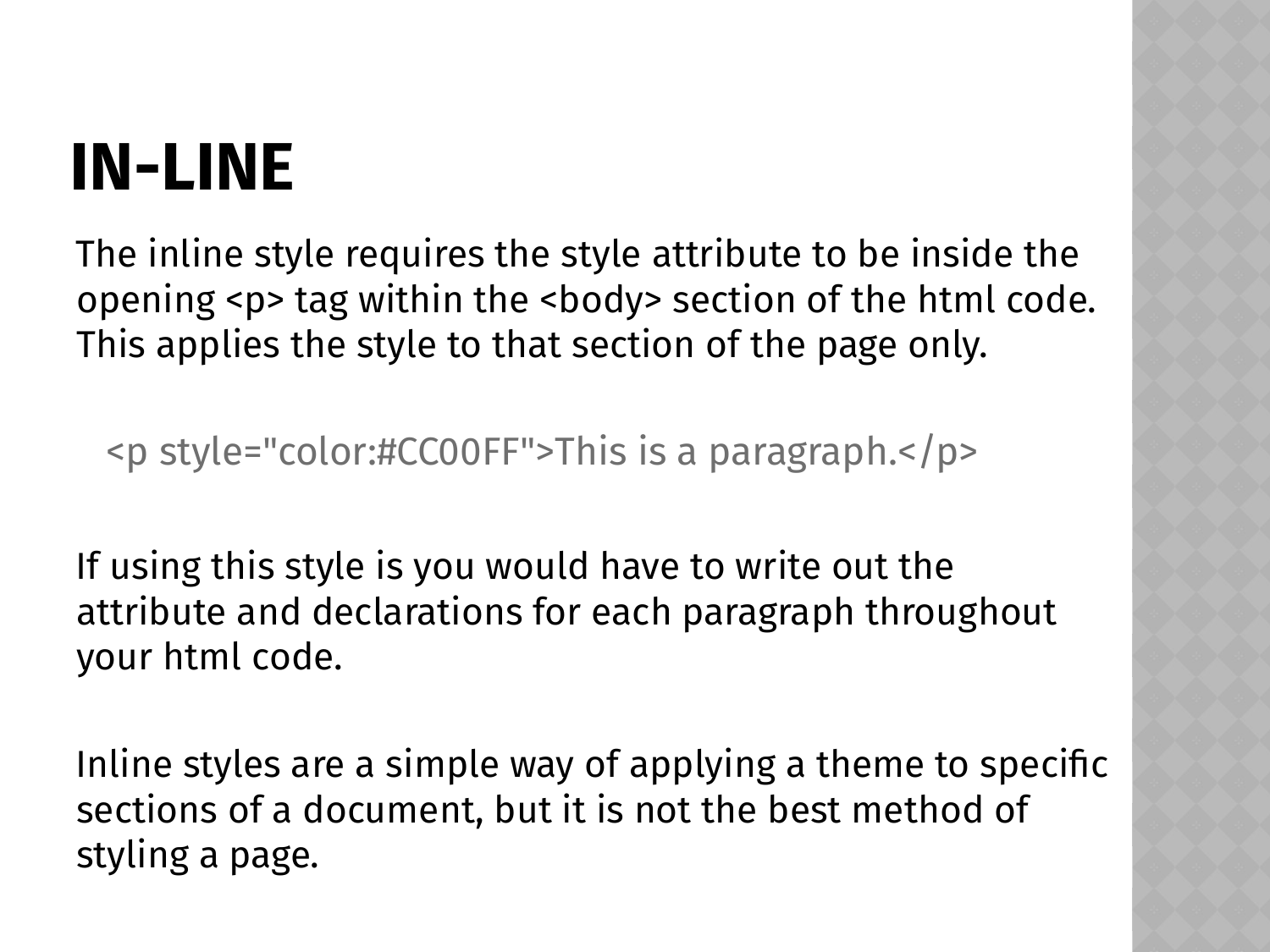

# In-line
The inline style requires the style attribute to be inside the opening <p> tag within the <body> section of the html code.  This applies the style to that section of the page only.

<p style="color:#CC00FF">This is a paragraph.</p>

If using this style is you would have to write out the attribute and declarations for each paragraph throughout your html code.

Inline styles are a simple way of applying a theme to specific sections of a document, but it is not the best method of styling a page.